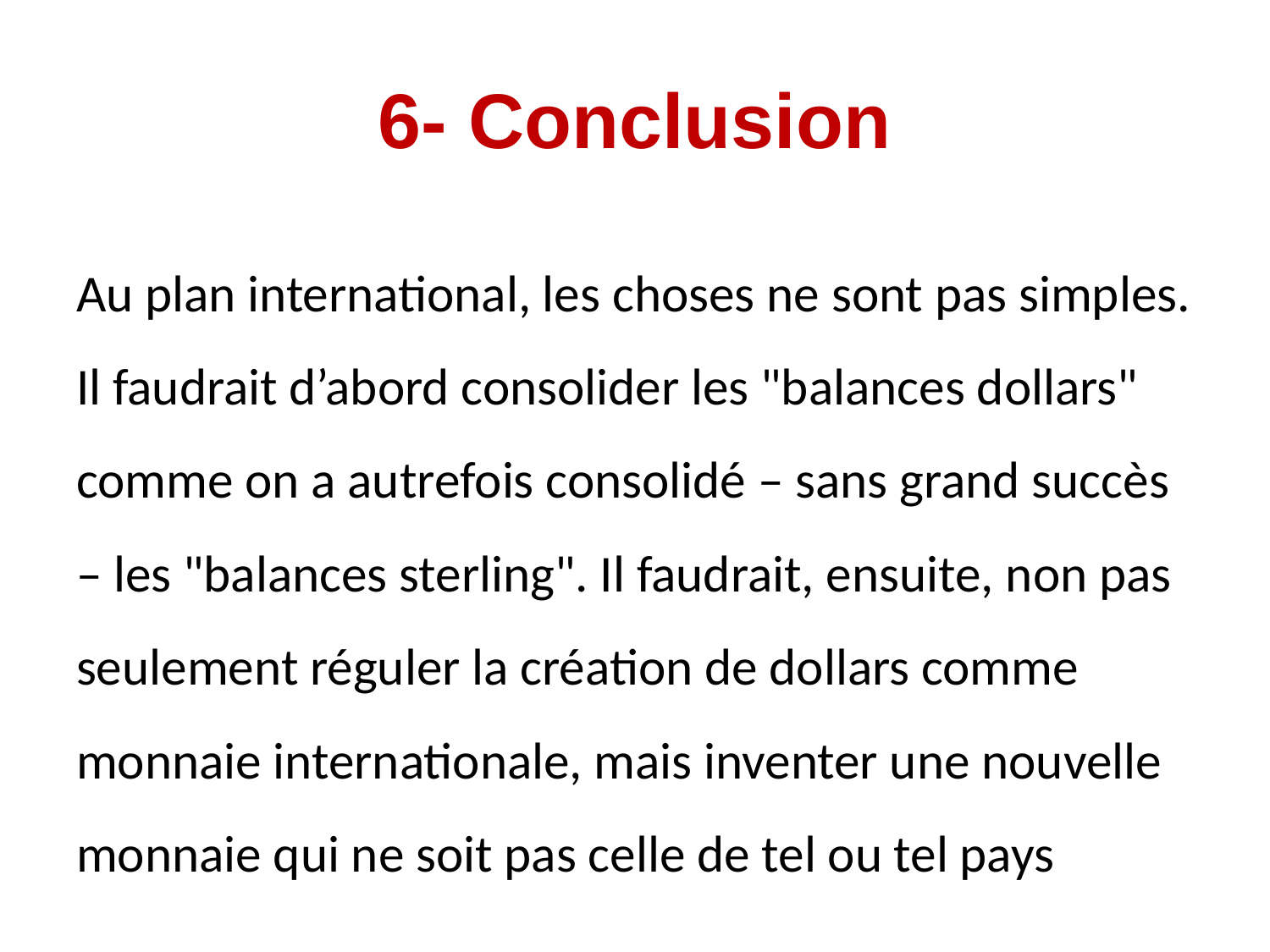

# 6- Conclusion
Au plan international, les choses ne sont pas simples. Il faudrait d’abord consolider les "balances dollars" comme on a autrefois consolidé – sans grand succès – les "balances sterling". Il faudrait, ensuite, non pas seulement réguler la création de dollars comme monnaie internationale, mais inventer une nouvelle monnaie qui ne soit pas celle de tel ou tel pays